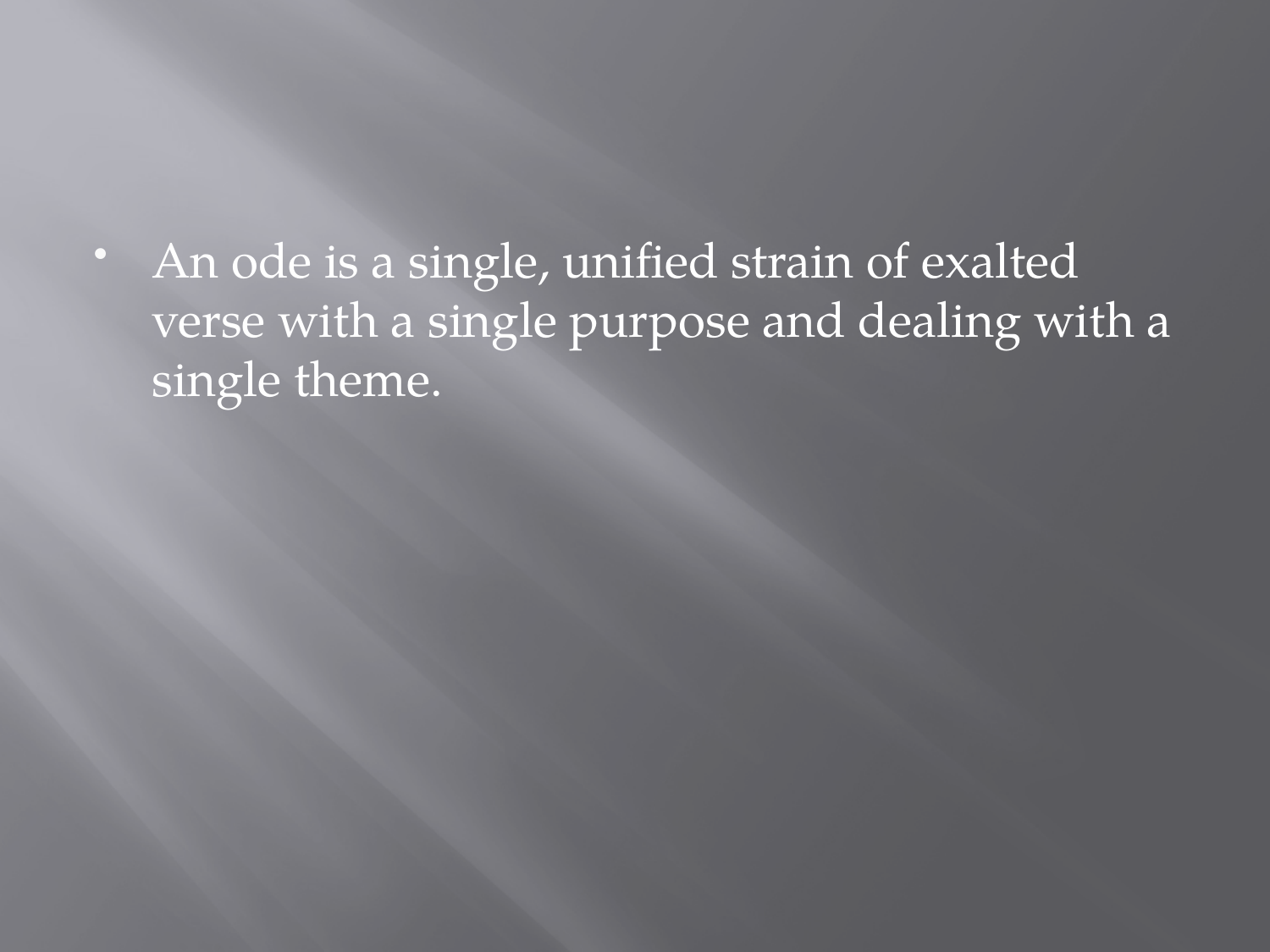

#
An ode is a single, unified strain of exalted verse with a single purpose and dealing with a single theme.